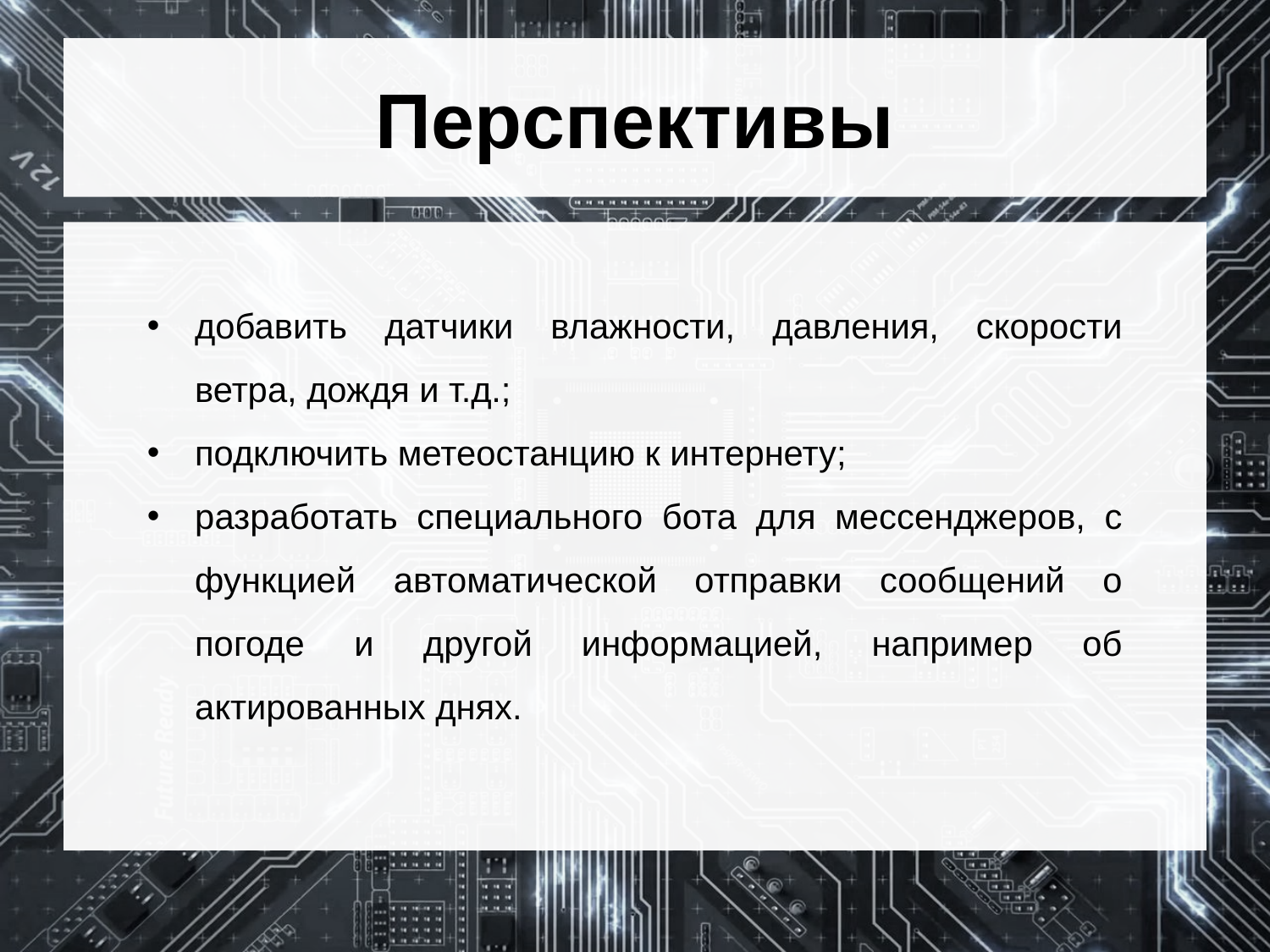

# Перспективы

добавить датчики влажности, давления, скорости ветра, дождя и т.д.;
подключить метеостанцию к интернету;
разработать специального бота для мессенджеров, с функцией автоматической отправки сообщений о погоде и другой информацией, например об актированных днях.